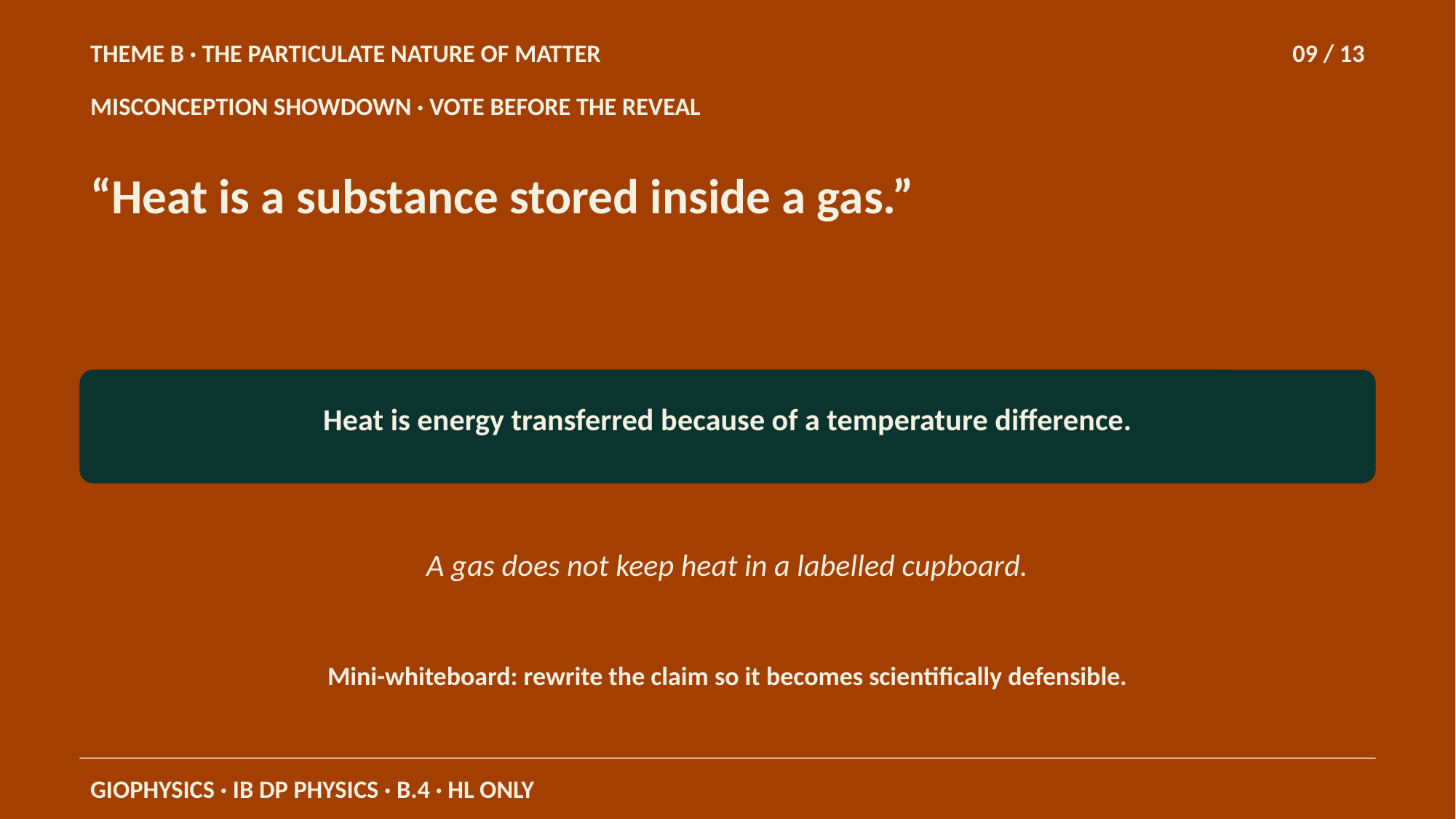

THEME B · THE PARTICULATE NATURE OF MATTER
09 / 13
MISCONCEPTION SHOWDOWN · VOTE BEFORE THE REVEAL
“Heat is a substance stored inside a gas.”

Heat is energy transferred because of a temperature difference.
A gas does not keep heat in a labelled cupboard.
Mini-whiteboard: rewrite the claim so it becomes scientifically defensible.

GIOPHYSICS · IB DP PHYSICS · B.4 · HL ONLY